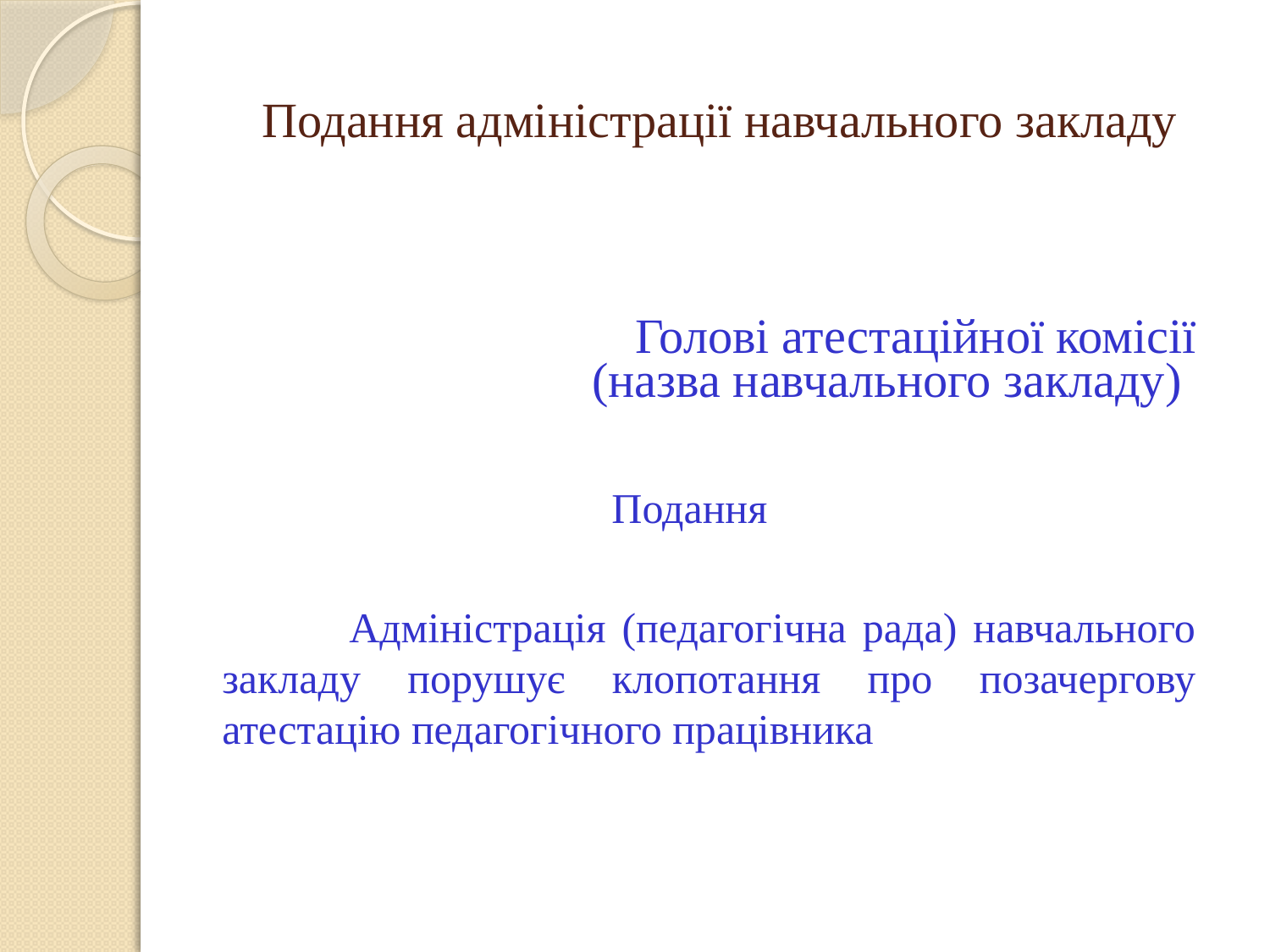

# Подання адміністрації навчального закладу

Голові атестаційної комісії
(назва навчального закладу)

Подання

		Адміністрація (педагогічна рада) навчального закладу порушує клопотання про позачергову атестацію педагогічного працівника